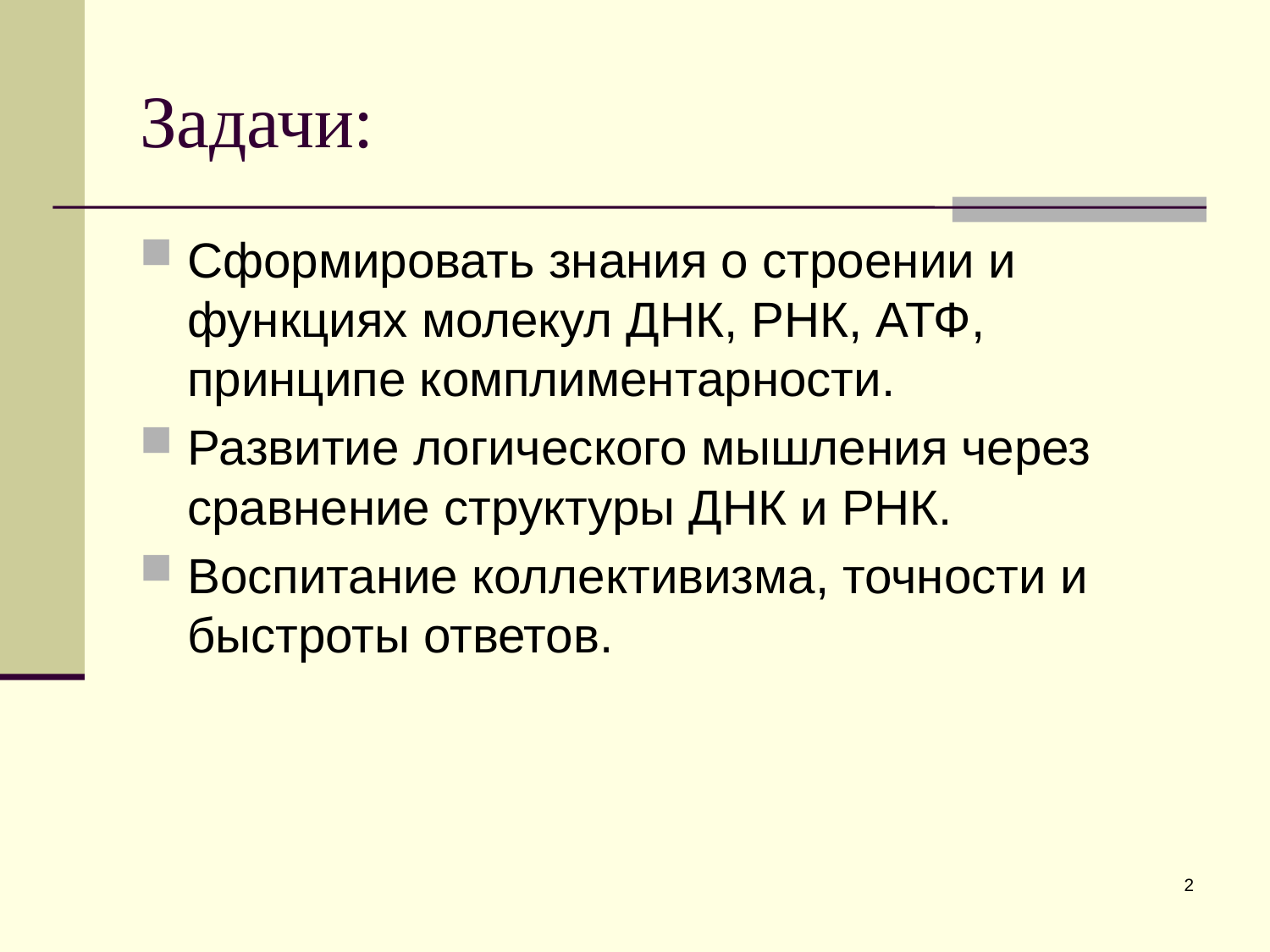

# Задачи:
Сформировать знания о строении и функциях молекул ДНК, РНК, АТФ, принципе комплиментарности.
Развитие логического мышления через сравнение структуры ДНК и РНК.
Воспитание коллективизма, точности и быстроты ответов.
2